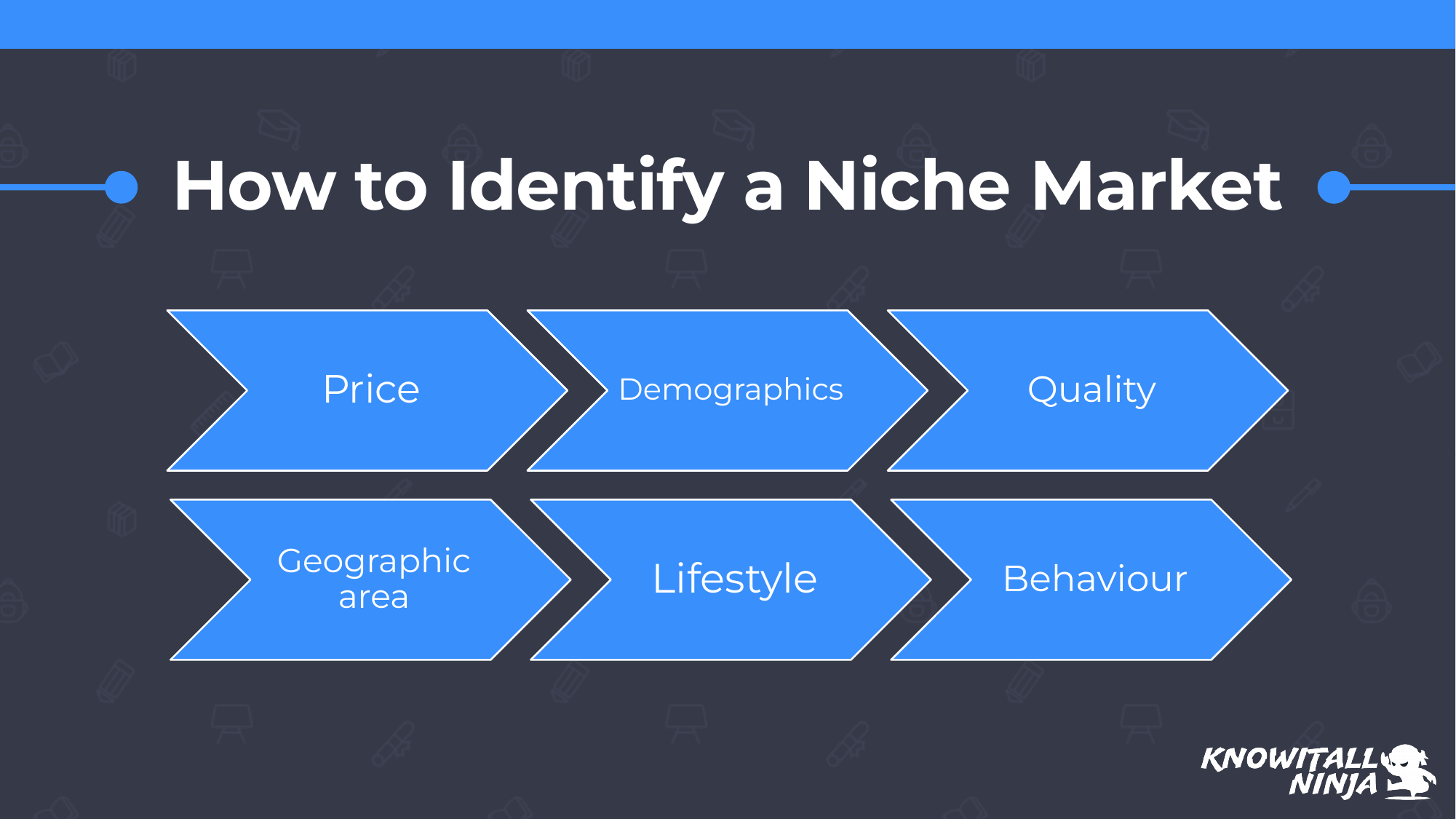

# How to Identify a Niche Market
Price
Demographics
Quality
Geographic area
Lifestyle
Behaviour